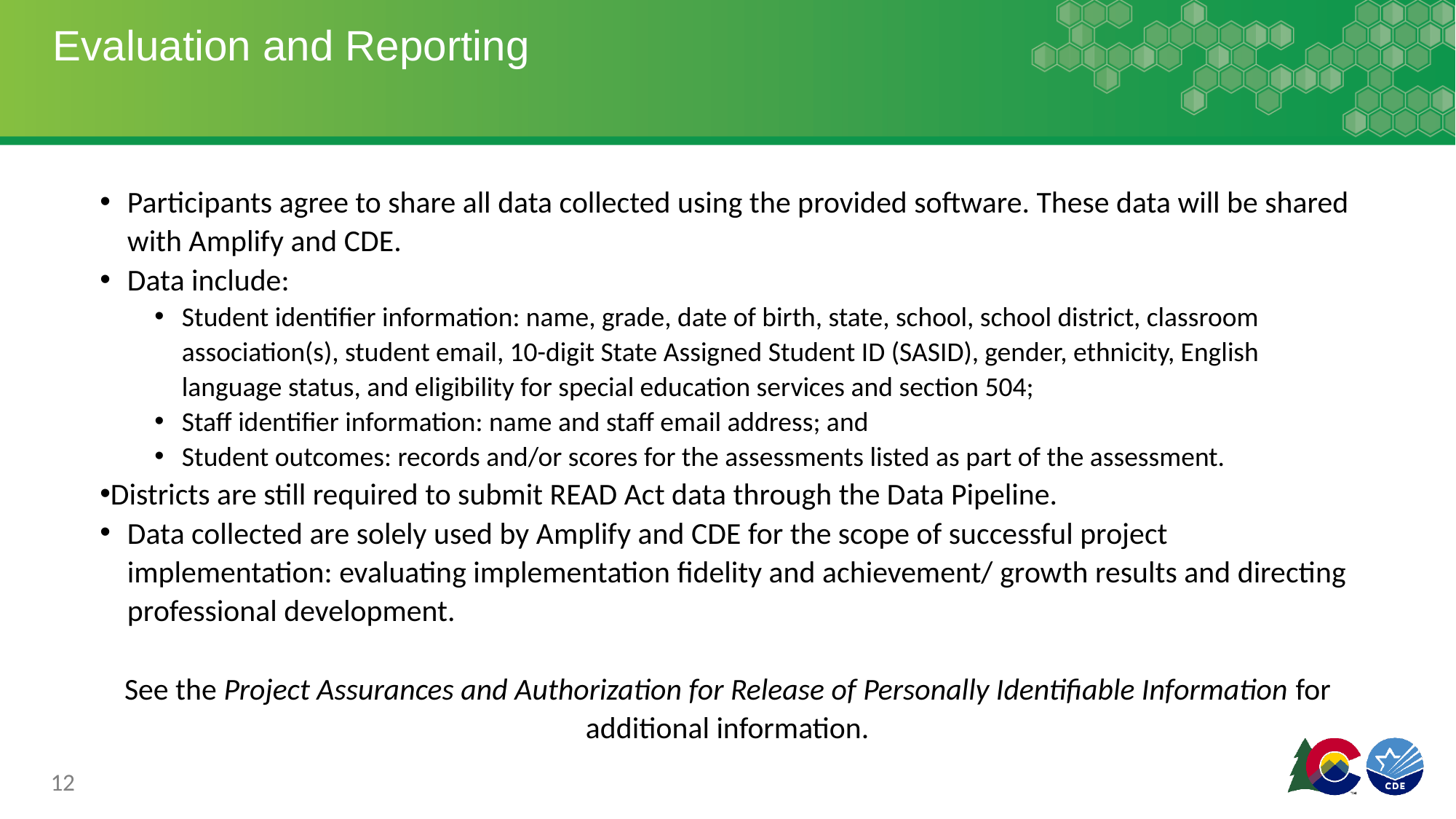

# Evaluation and Reporting
Participants agree to share all data collected using the provided software. These data will be shared with Amplify and CDE.
Data include:
Student identifier information: name, grade, date of birth, state, school, school district, classroom association(s), student email, 10-digit State Assigned Student ID (SASID), gender, ethnicity, English language status, and eligibility for special education services and section 504;
Staff identifier information: name and staff email address; and
Student outcomes: records and/or scores for the assessments listed as part of the assessment.
Districts are still required to submit READ Act data through the Data Pipeline.
Data collected are solely used by Amplify and CDE for the scope of successful project implementation: evaluating implementation fidelity and achievement/ growth results and directing professional development.

See the Project Assurances and Authorization for Release of Personally Identifiable Information for additional information.
12